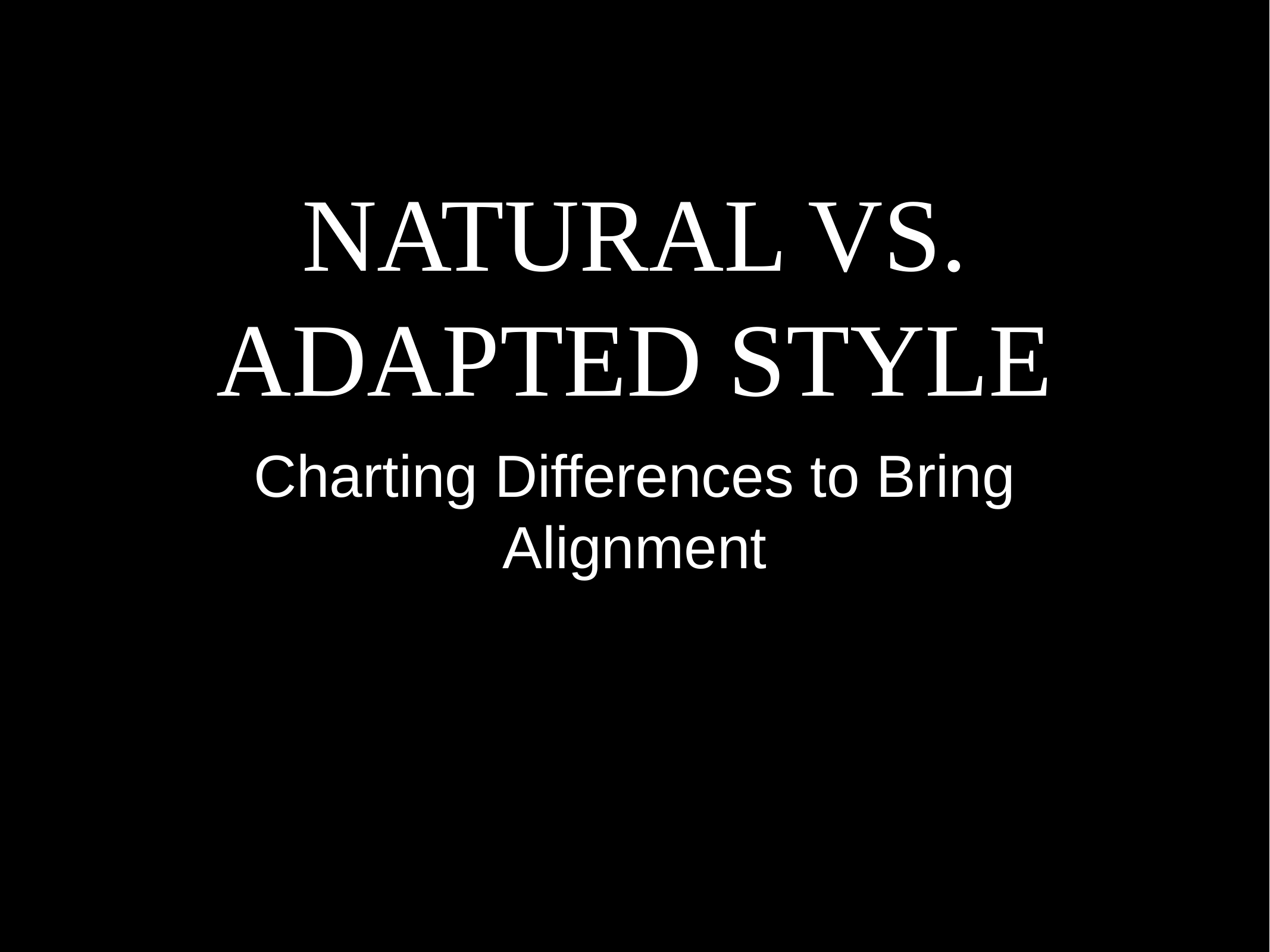

# NATURAL VS. ADAPTED STYLE
Charting Differences to Bring Alignment